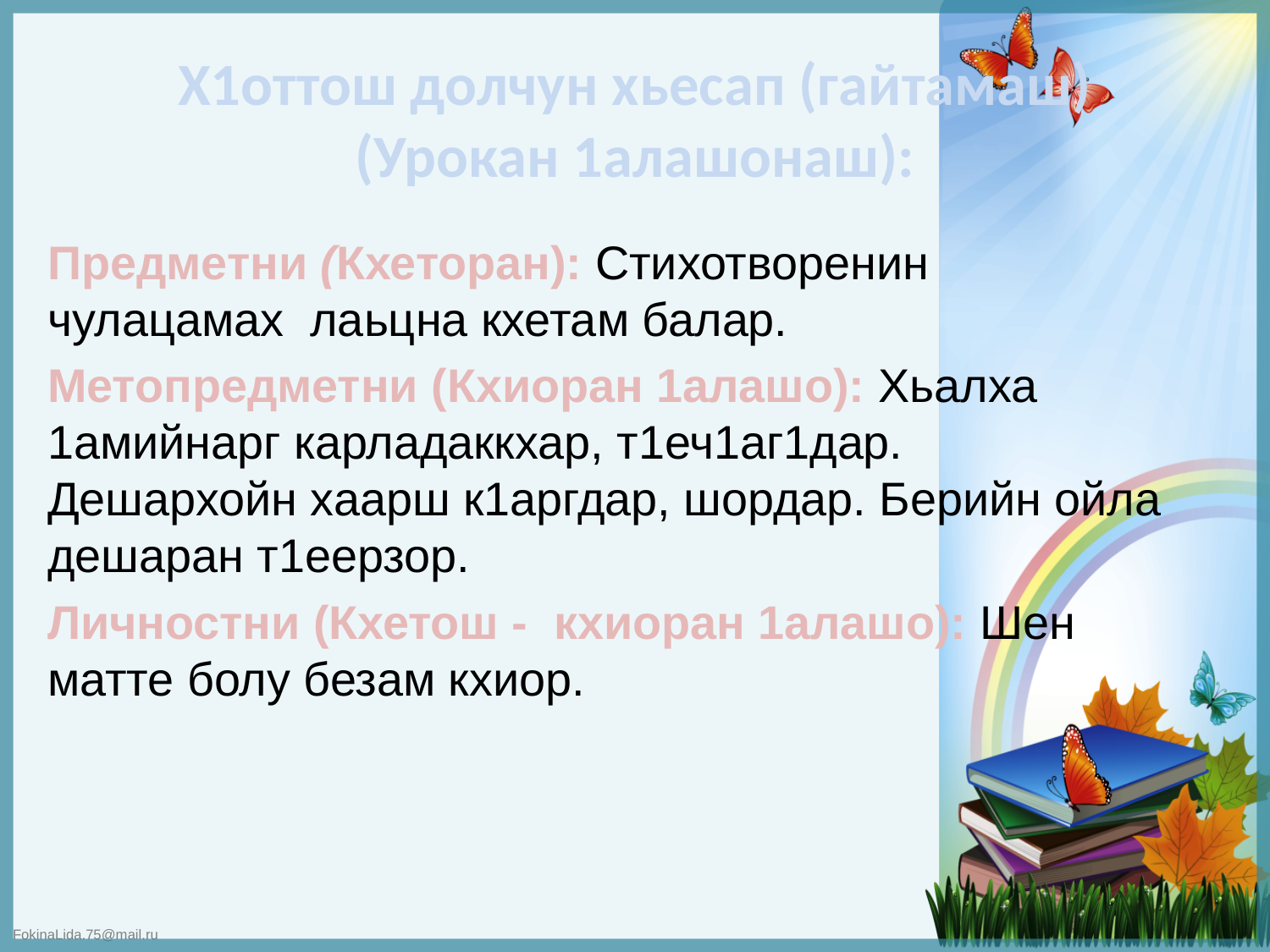

# Х1оттош долчун хьесап (гайтамаш) (Урокан 1алашонаш):
Предметни (Кхеторан): Стихотворенин  чулацамах  лаьцна кхетам балар.
Метопредметни (Кхиоран 1алашо): Хьалха 1амийнарг карладаккхар, т1еч1аг1дар. Дешархойн хаарш к1аргдар, шордар. Берийн ойла дешаран т1еерзор.
Личностни (Кхетош -  кхиоран 1алашо): Шен матте болу безам кхиор.